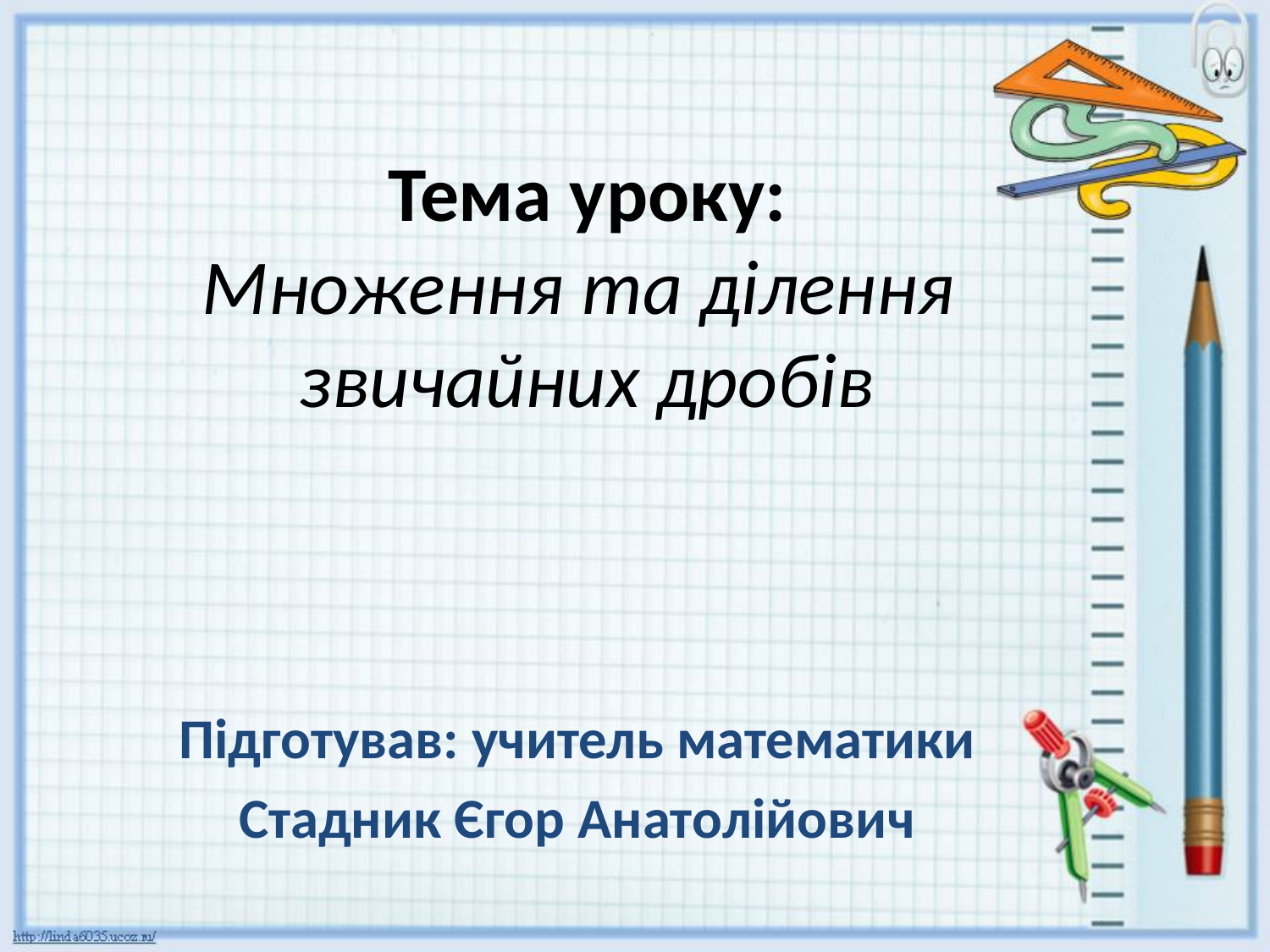

# Тема уроку: Множення та ділення звичайних дробів
Підготував: учитель математики
Стадник Єгор Анатолійович